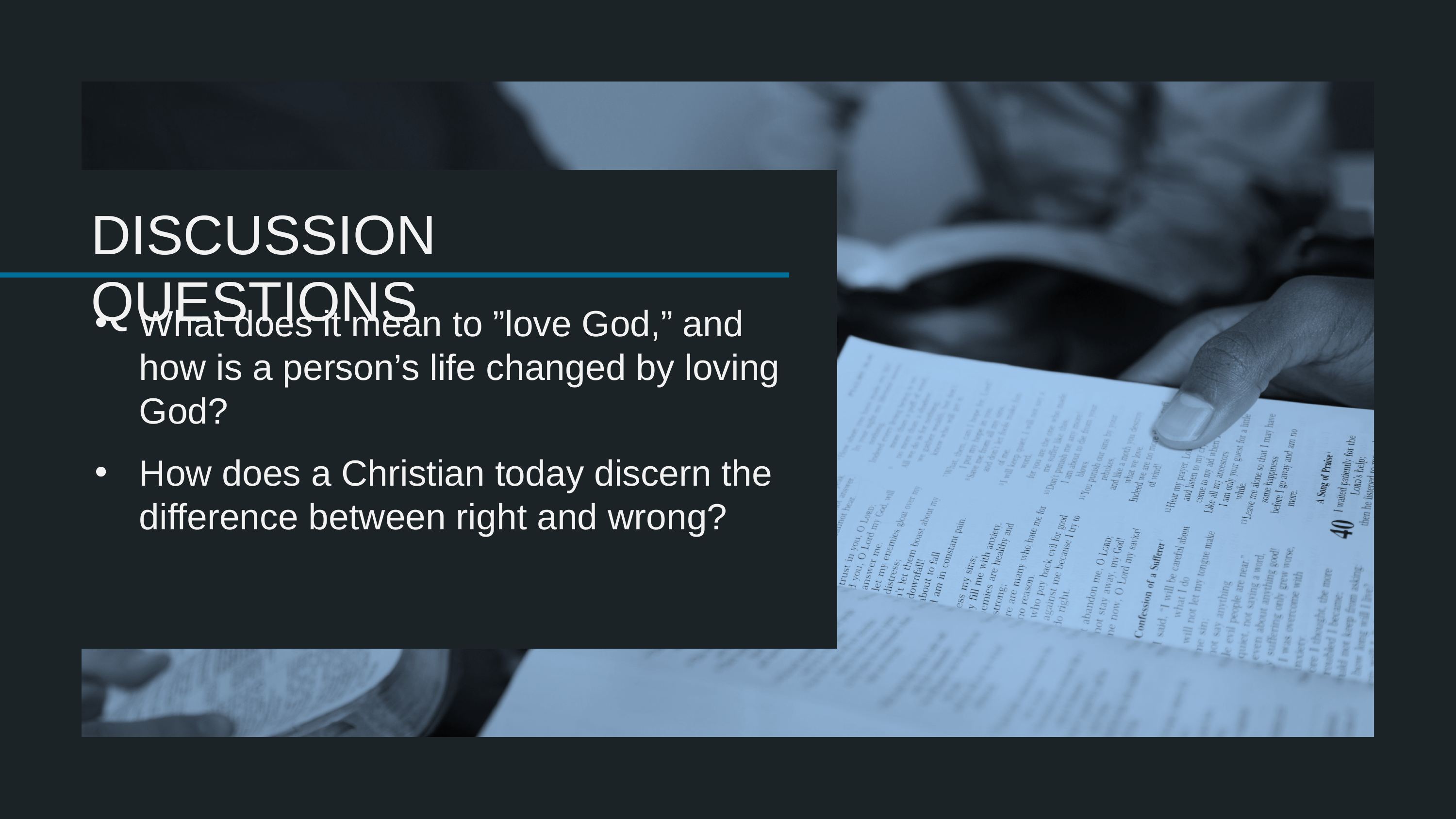

What does it mean to ”love God,” and how is a person’s life changed by loving God?
How does a Christian today discern the difference between right and wrong?